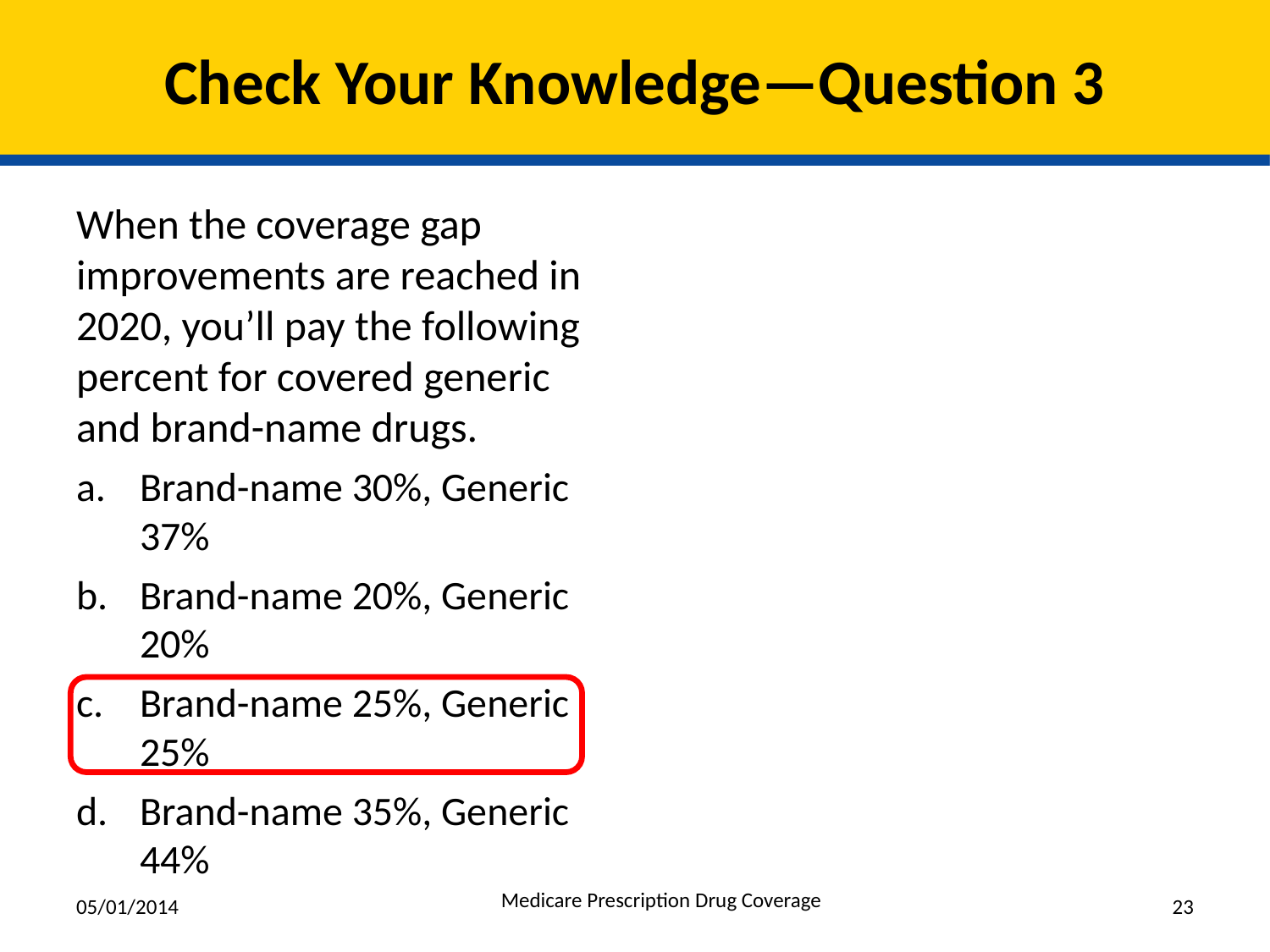

# Check Your Knowledge—Question 3
When the coverage gap improvements are reached in 2020, you’ll pay the following percent for covered generic and brand-name drugs.
Brand-name 30%, Generic 37%
Brand-name 20%, Generic 20%
Brand-name 25%, Generic 25%
Brand-name 35%, Generic 44%

05/01/2014
Medicare Prescription Drug Coverage
23